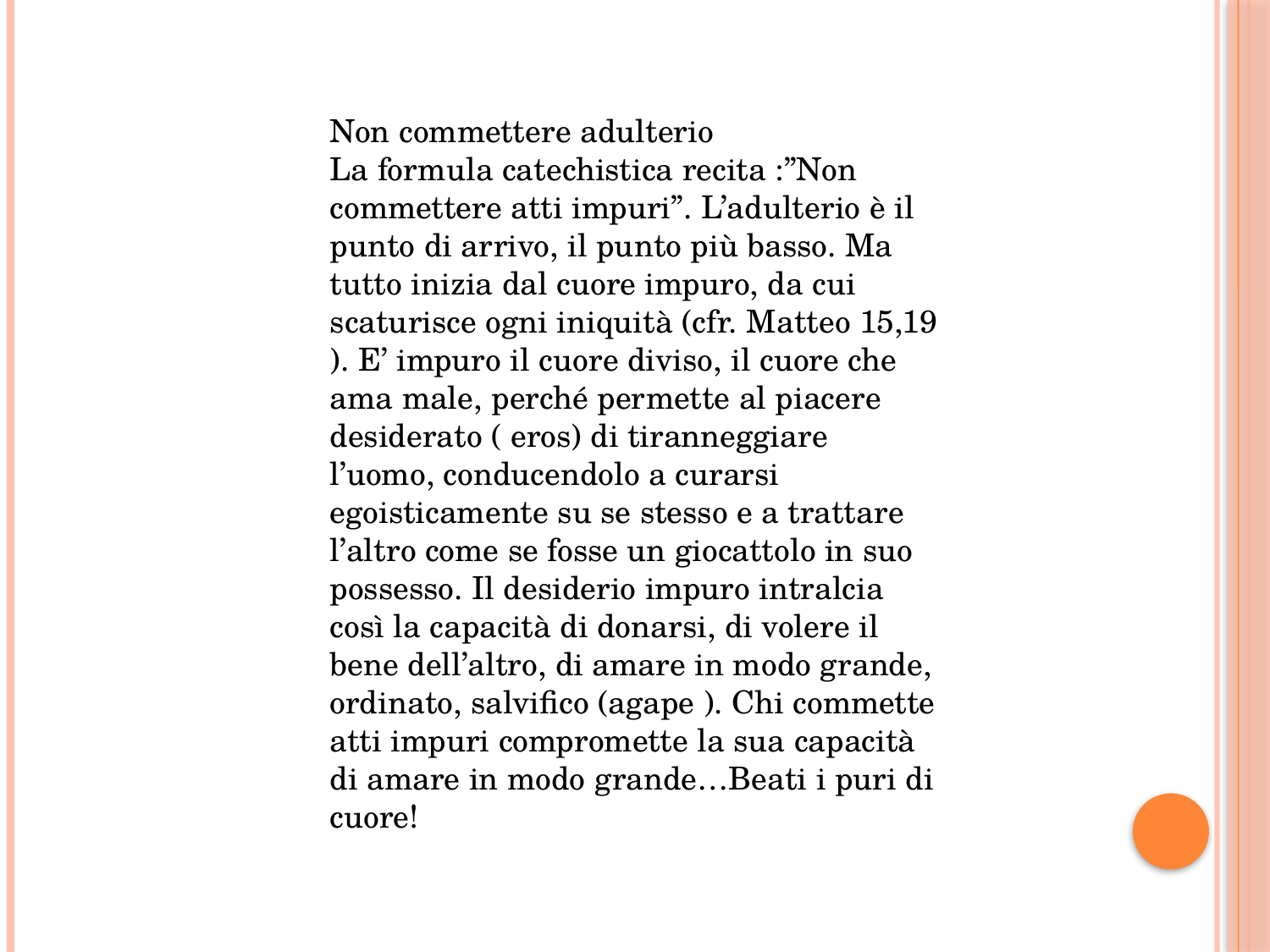

Non commettere adulterio
La formula catechistica recita :”Non commettere atti impuri”. L’adulterio è il punto di arrivo, il punto più basso. Ma tutto inizia dal cuore impuro, da cui scaturisce ogni iniquità (cfr. Matteo 15,19 ). E’ impuro il cuore diviso, il cuore che ama male, perché permette al piacere desiderato ( eros) di tiranneggiare l’uomo, conducendolo a curarsi egoisticamente su se stesso e a trattare l’altro come se fosse un giocattolo in suo possesso. Il desiderio impuro intralcia così la capacità di donarsi, di volere il bene dell’altro, di amare in modo grande, ordinato, salvifico (agape ). Chi commette atti impuri compromette la sua capacità di amare in modo grande…Beati i puri di cuore!